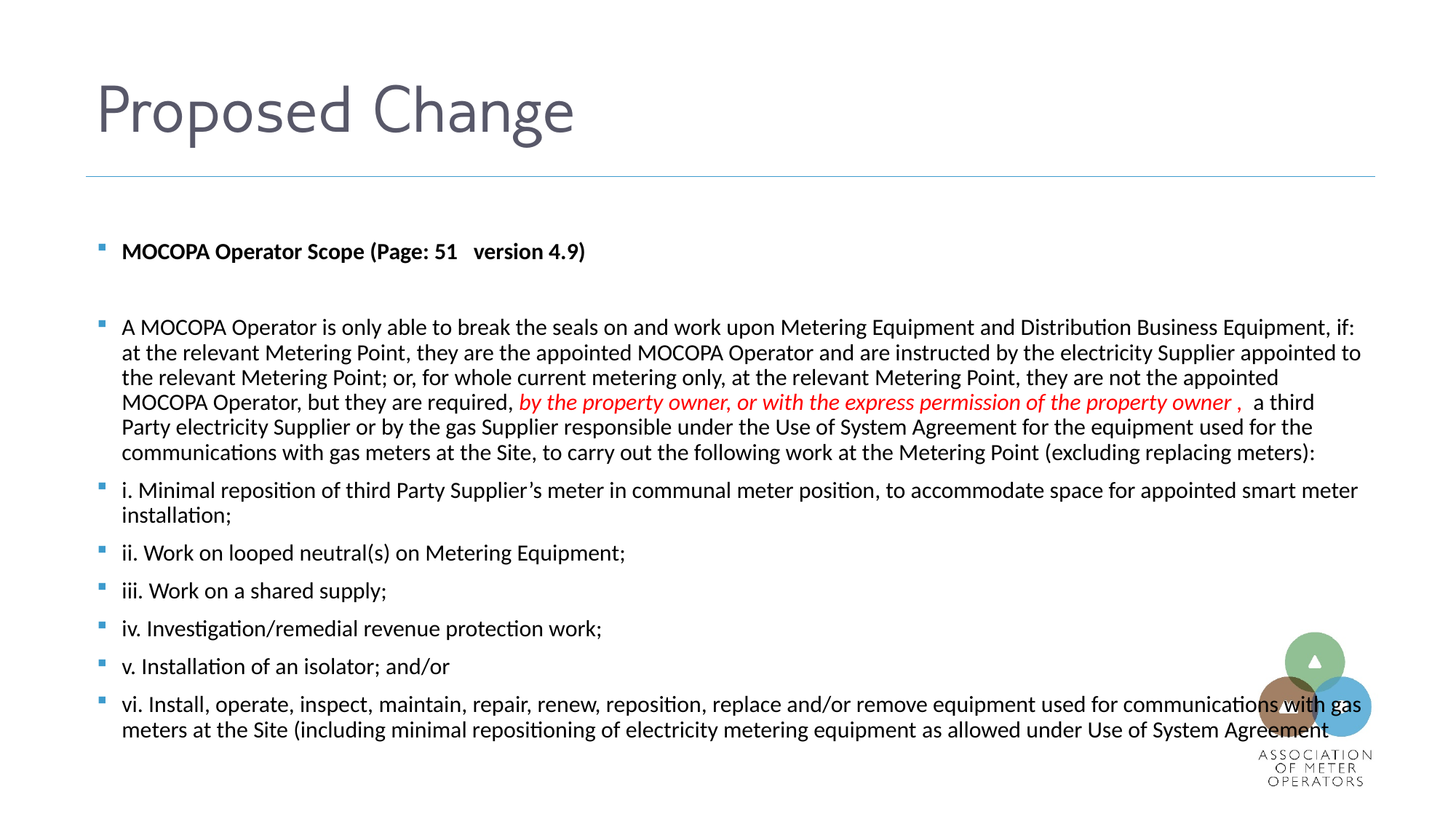

# Proposed Change
MOCOPA Operator Scope (Page: 51   version 4.9)

A MOCOPA Operator is only able to break the seals on and work upon Metering Equipment and Distribution Business Equipment, if: at the relevant Metering Point, they are the appointed MOCOPA Operator and are instructed by the electricity Supplier appointed to the relevant Metering Point; or, for whole current metering only, at the relevant Metering Point, they are not the appointed MOCOPA Operator, but they are required, by ​the property owner, or with the express permission of the property owner ,  a third Party electricity Supplier or by the gas Supplier responsible under the Use of System Agreement for the equipment used for the communications with gas meters at the Site, to carry out the following work at the Metering Point (excluding replacing meters):
i. Minimal reposition of third Party Supplier’s meter in communal meter position, to accommodate space for appointed smart meter installation;
ii. Work on looped neutral(s) on Metering Equipment;
iii. Work on a shared supply;
iv. Investigation/remedial revenue protection work;
v. Installation of an isolator; and/or
vi. Install, operate, inspect, maintain, repair, renew, reposition, replace and/or remove equipment used for communications with gas meters at the Site (including minimal repositioning of electricity metering equipment as allowed under Use of System Agreement